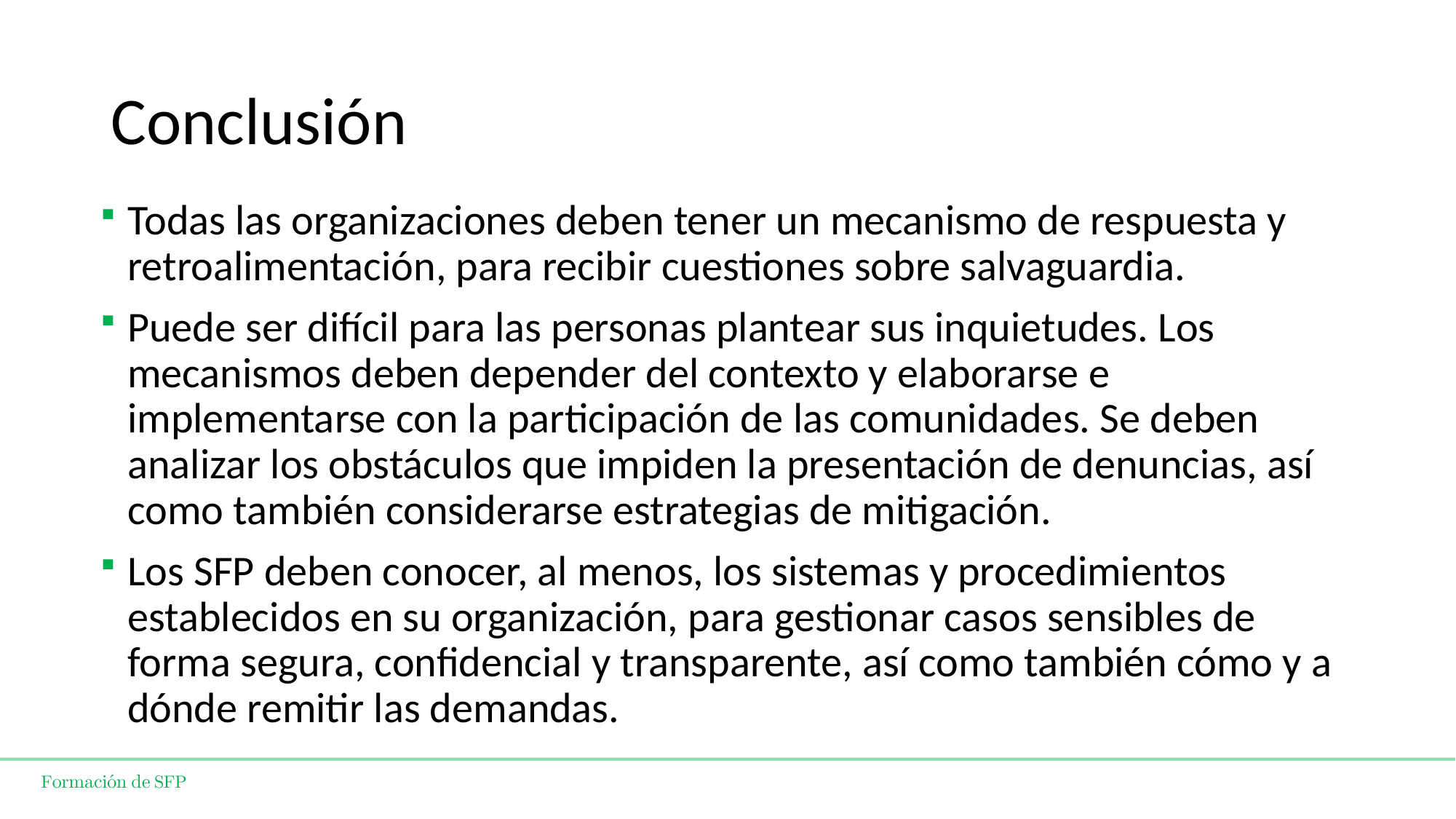

# Conclusión
Todas las organizaciones deben tener un mecanismo de respuesta y retroalimentación, para recibir cuestiones sobre salvaguardia.
Puede ser difícil para las personas plantear sus inquietudes. Los mecanismos deben depender del contexto y elaborarse e implementarse con la participación de las comunidades. Se deben analizar los obstáculos que impiden la presentación de denuncias, así como también considerarse estrategias de mitigación.
Los SFP deben conocer, al menos, los sistemas y procedimientos establecidos en su organización, para gestionar casos sensibles de forma segura, confidencial y transparente, así como también cómo y a dónde remitir las demandas.
Formación de SFP